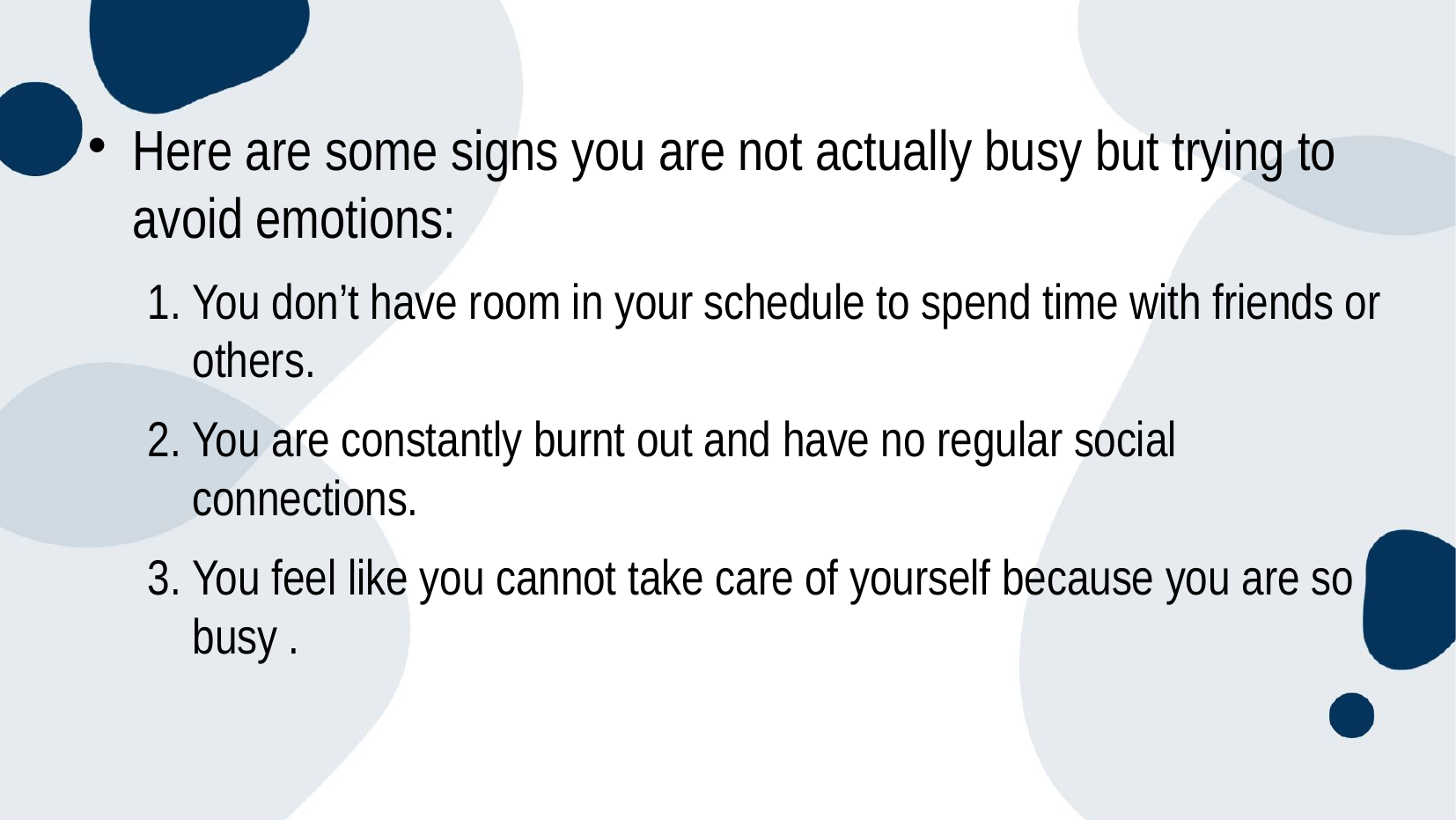

Here are some signs you are not actually busy but trying to avoid emotions:
You don’t have room in your schedule to spend time with friends or others.
You are constantly burnt out and have no regular social connections.
You feel like you cannot take care of yourself because you are so busy .